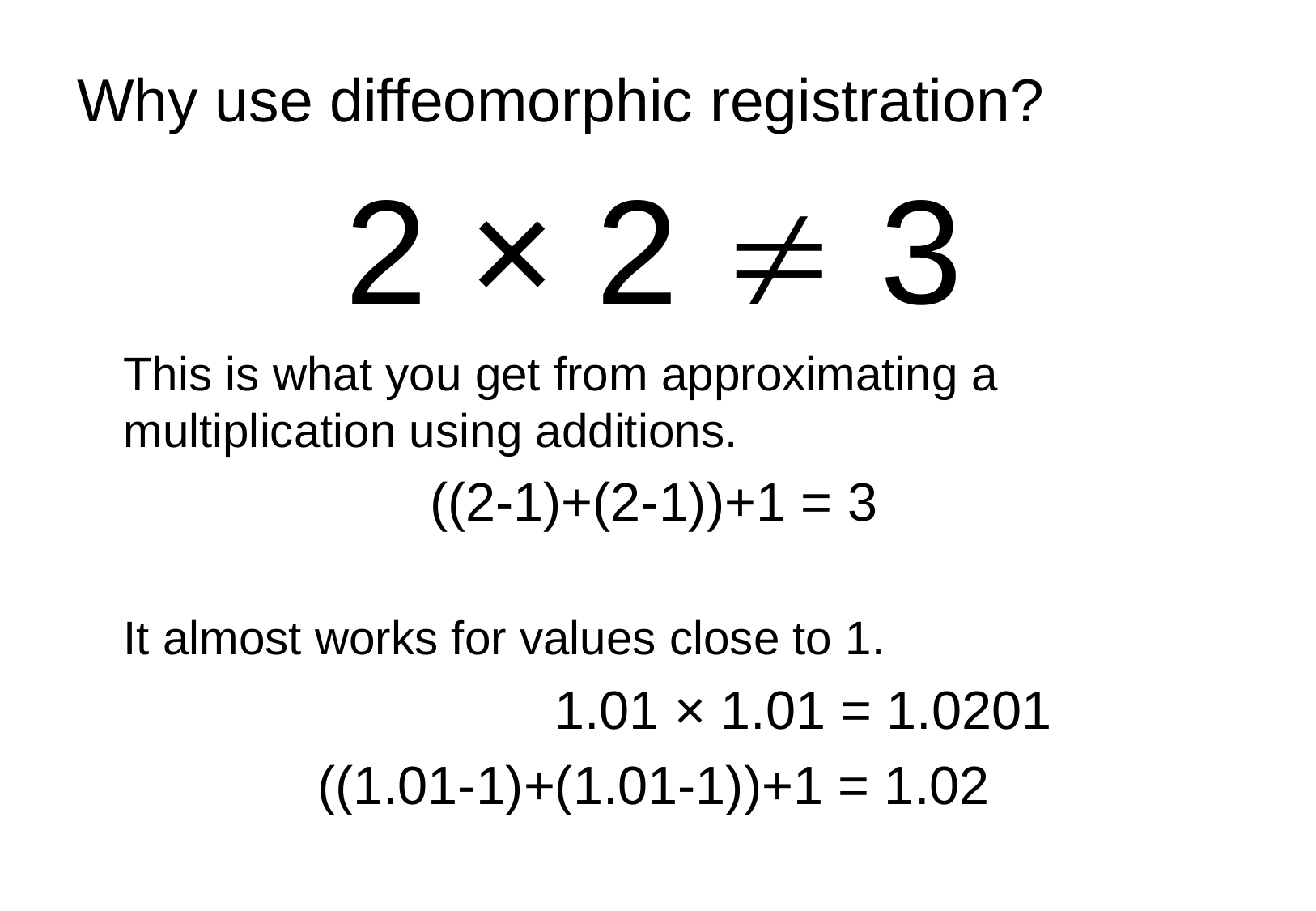

# Why use diffeomorphic registration?
2 × 2 ≠ 3
	This is what you get from approximating a multiplication using additions.
((2-1)+(2-1))+1 = 3

	It almost works for values close to 1.
                    1.01 × 1.01 = 1.0201
((1.01-1)+(1.01-1))+1 = 1.02